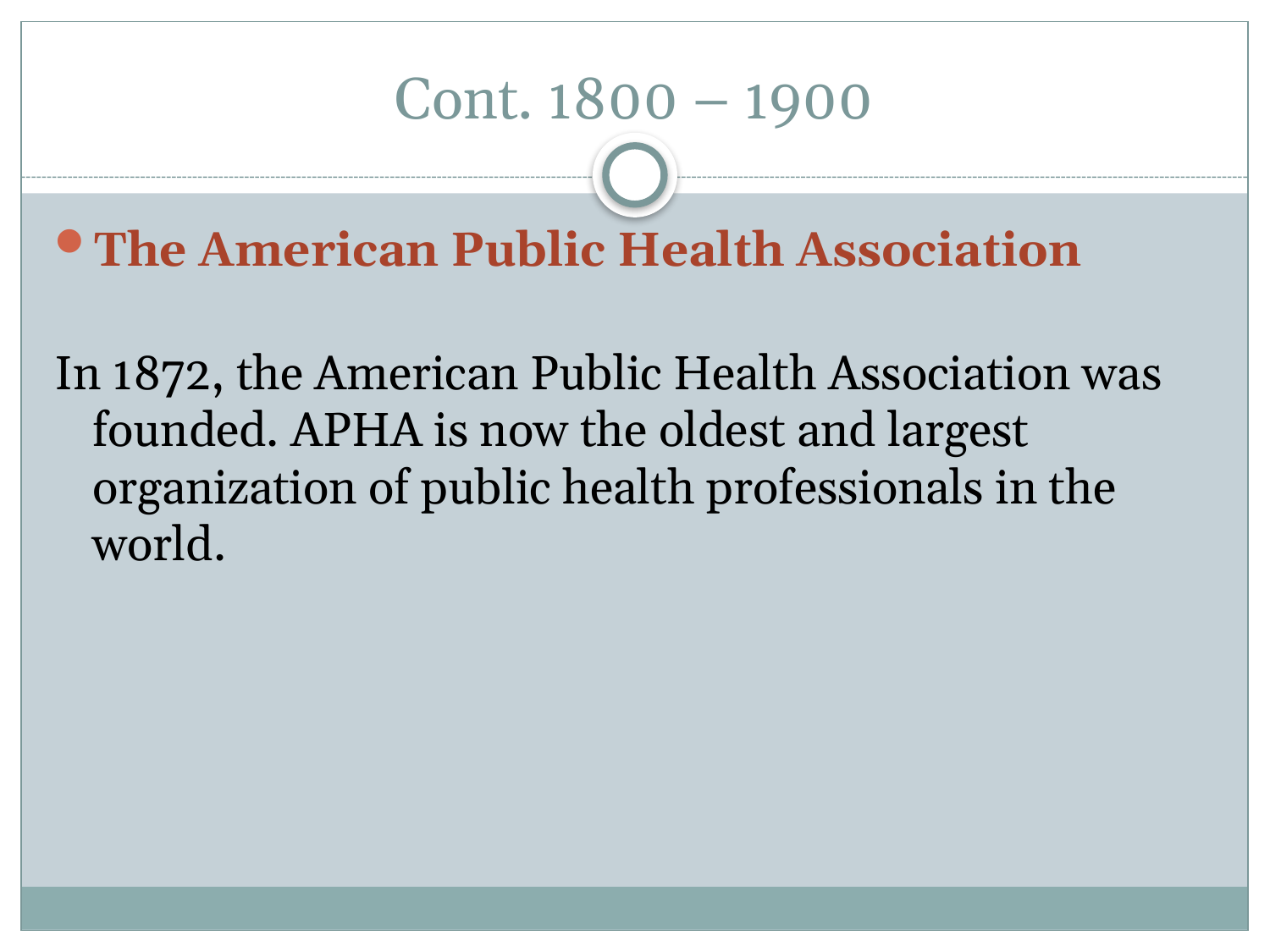

# Cont. 1800 – 1900
The American Public Health Association
In 1872, the American Public Health Association was founded. APHA is now the oldest and largest organization of public health professionals in the world.